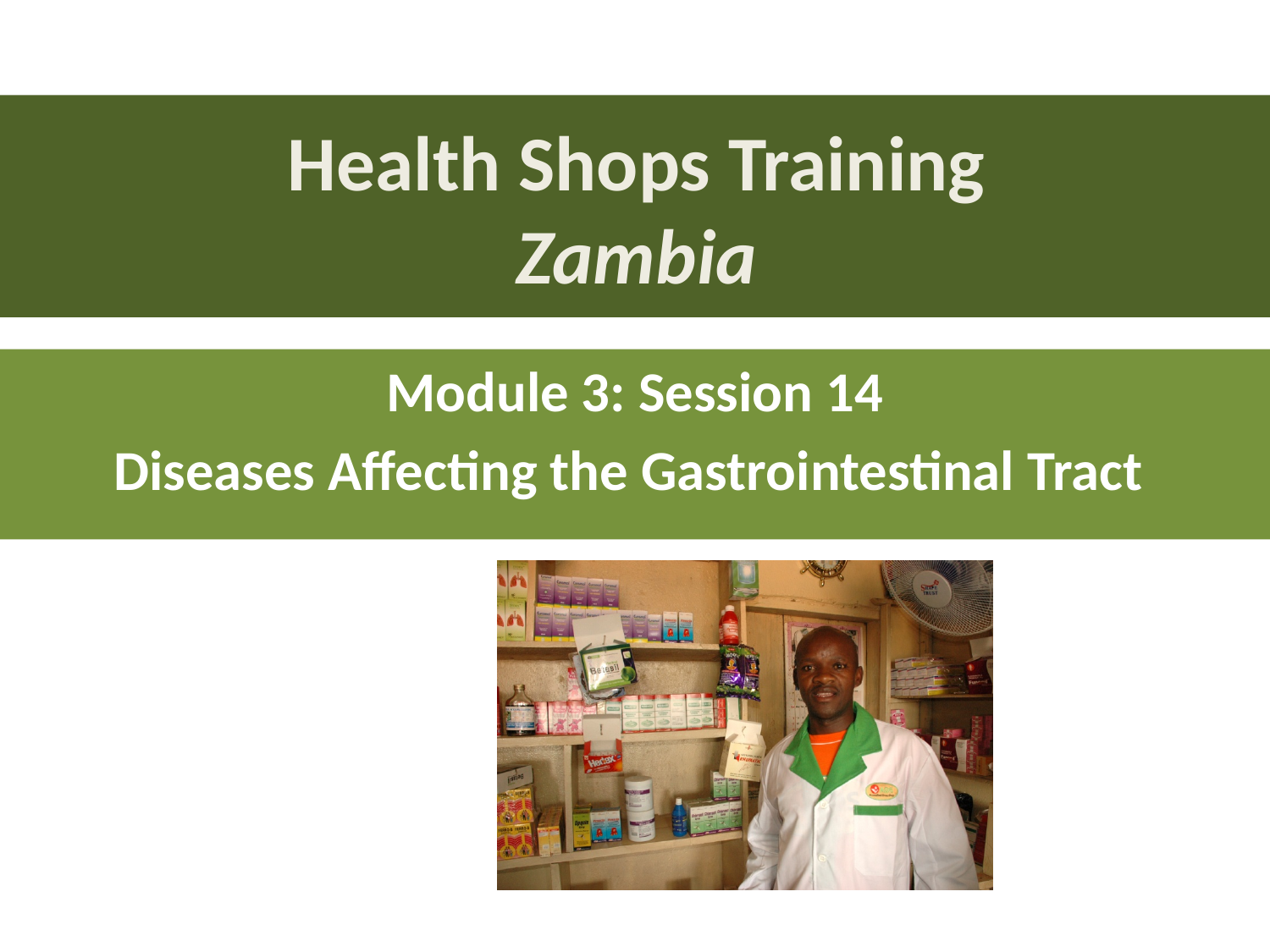

# Health Shops Training Zambia
Module 3: Session 14
Diseases Affecting the Gastrointestinal Tract